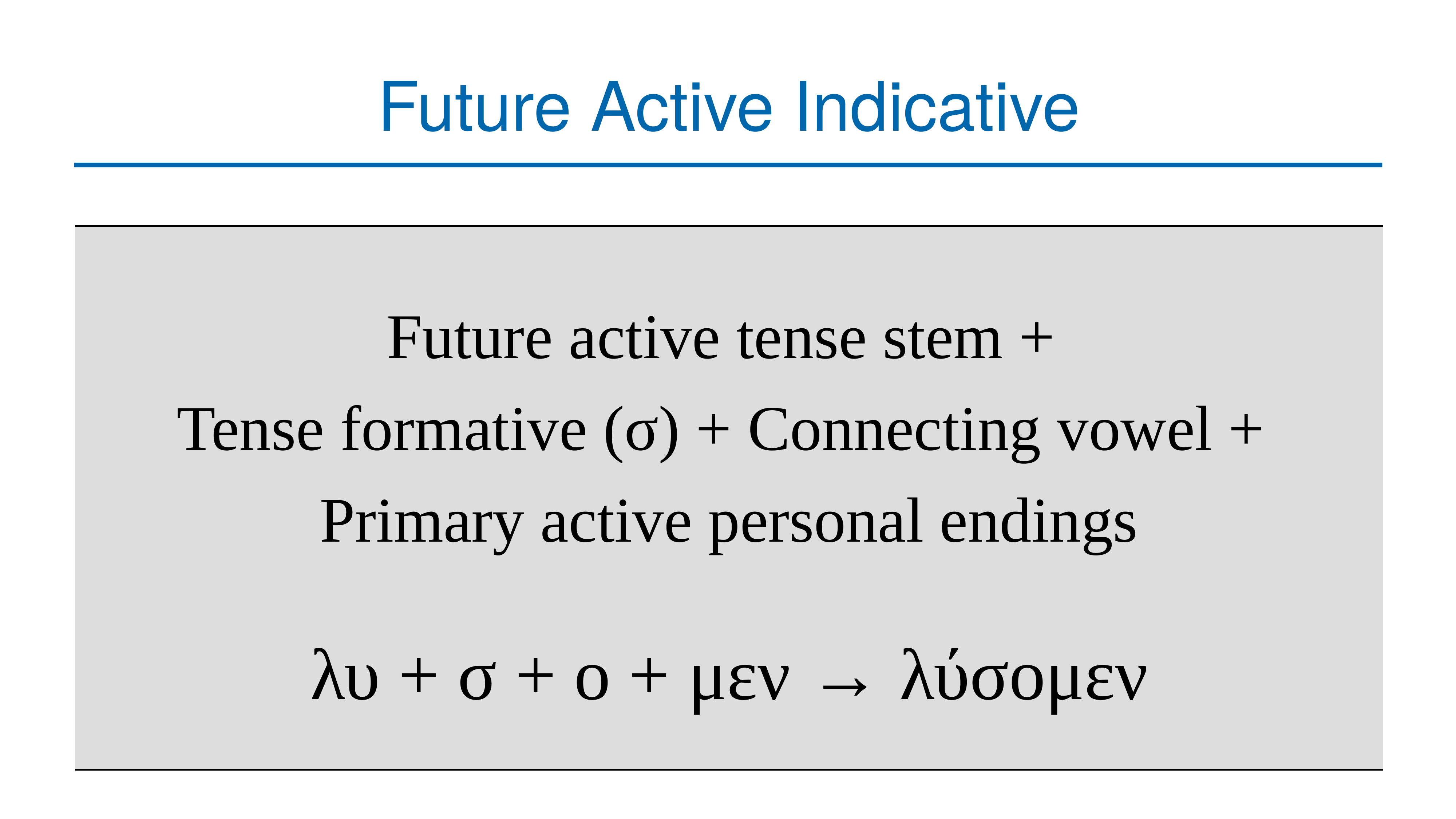

# Future Active Indicative
| Future active tense stem + Tense formative (σ) + Connecting vowel + Primary active personal endings λυ + σ + ο + μεν → λύσομεν |
| --- |